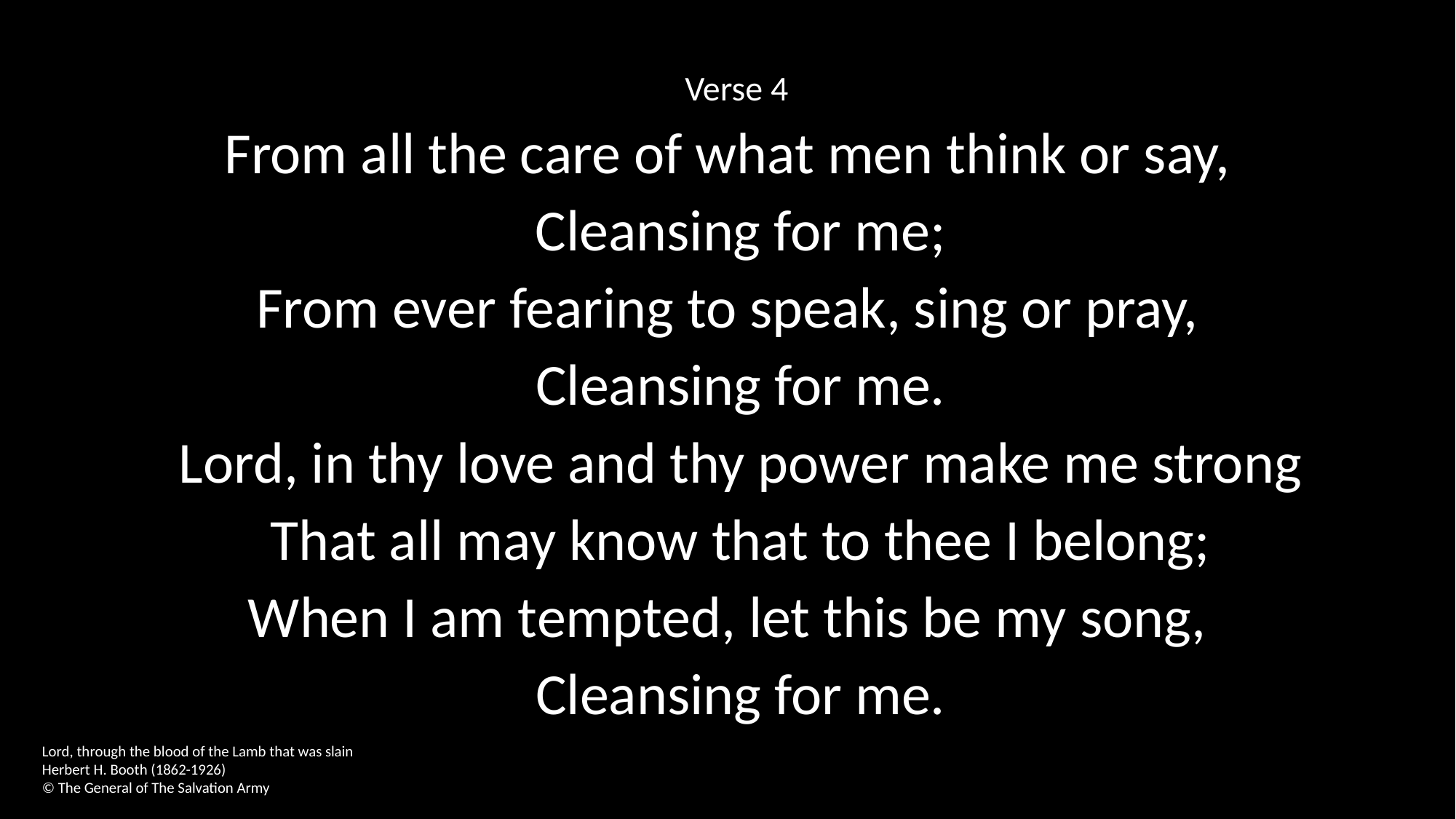

Verse 4
From all the care of what men think or say,
Cleansing for me;
From ever fearing to speak, sing or pray,
Cleansing for me.
Lord, in thy love and thy power make me strong
That all may know that to thee I belong;
When I am tempted, let this be my song,
Cleansing for me.

Lord, through the blood of the Lamb that was slain
Herbert H. Booth (1862-1926)
© The General of The Salvation Army